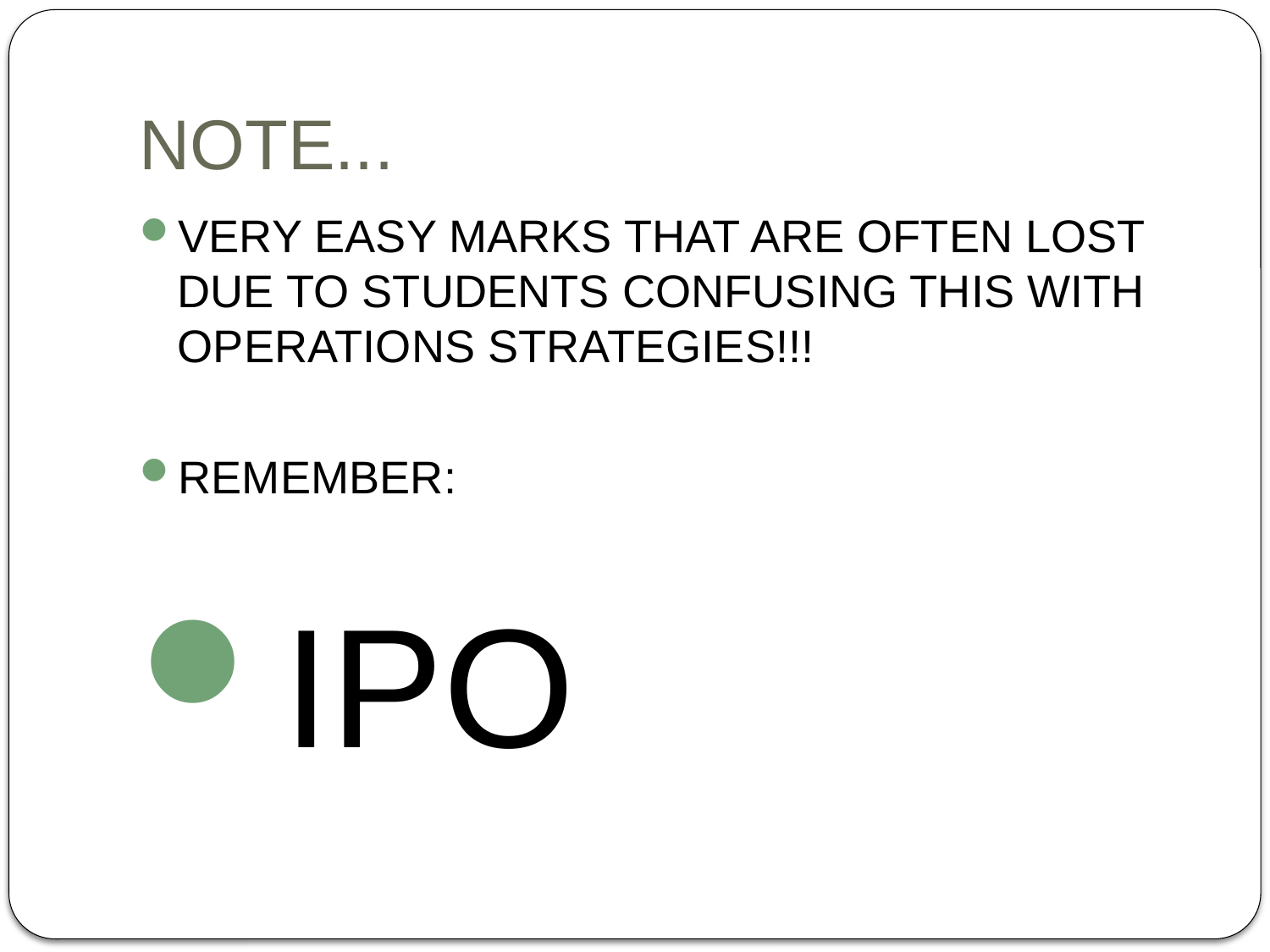

# NOTE...
VERY EASY MARKS THAT ARE OFTEN LOST DUE TO STUDENTS CONFUSING THIS WITH OPERATIONS STRATEGIES!!!

REMEMBER:

IPO